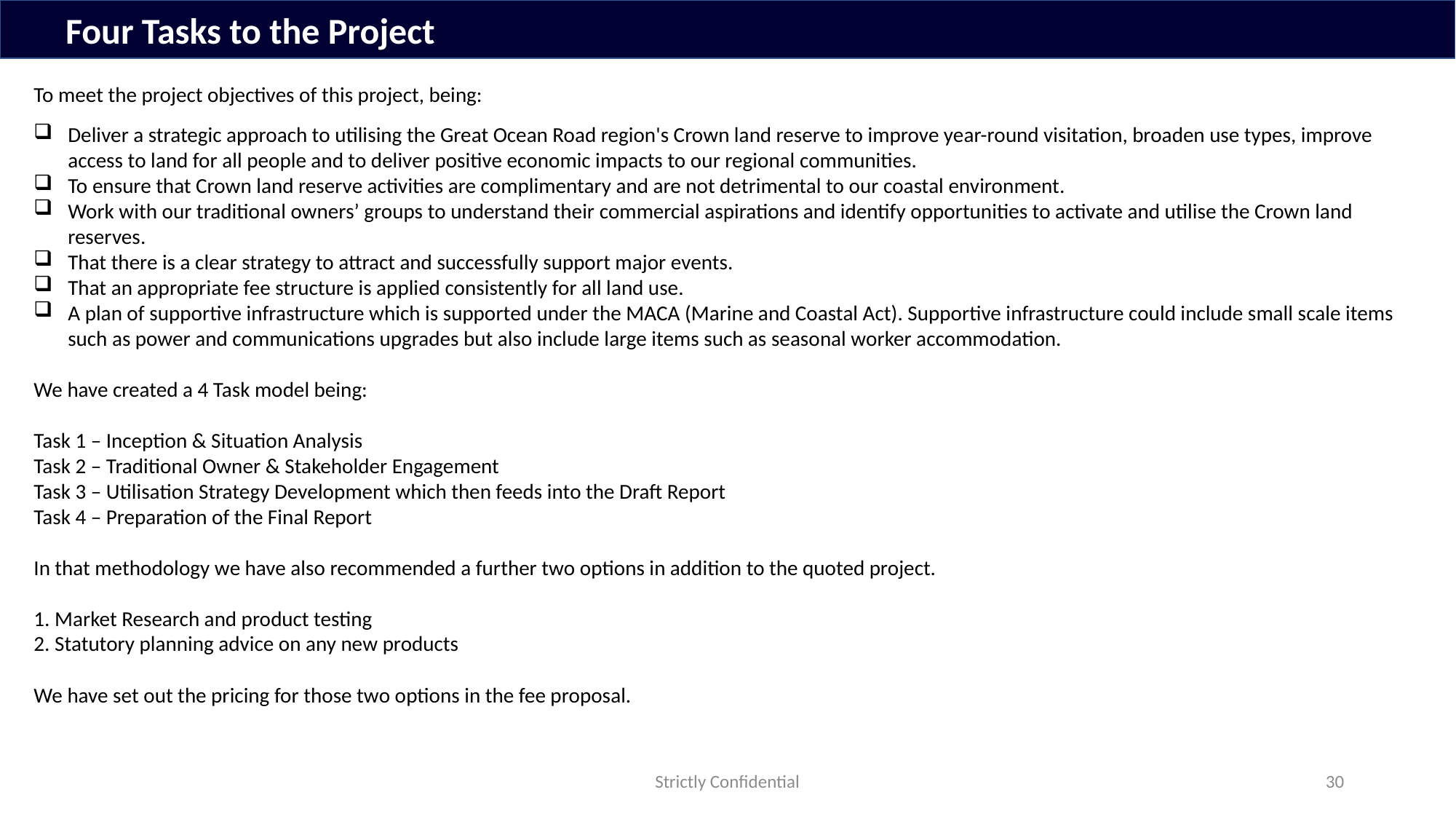

Four Tasks to the Project
To meet the project objectives of this project, being:

Deliver a strategic approach to utilising the Great Ocean Road region's Crown land reserve to improve year-round visitation, broaden use types, improve access to land for all people and to deliver positive economic impacts to our regional communities.
To ensure that Crown land reserve activities are complimentary and are not detrimental to our coastal environment.
Work with our traditional owners’ groups to understand their commercial aspirations and identify opportunities to activate and utilise the Crown land reserves.
That there is a clear strategy to attract and successfully support major events.
That an appropriate fee structure is applied consistently for all land use.
A plan of supportive infrastructure which is supported under the MACA (Marine and Coastal Act). Supportive infrastructure could include small scale items such as power and communications upgrades but also include large items such as seasonal worker accommodation.

We have created a 4 Task model being:

Task 1 – Inception & Situation Analysis
Task 2 – Traditional Owner & Stakeholder Engagement
Task 3 – Utilisation Strategy Development which then feeds into the Draft Report
Task 4 – Preparation of the Final Report

In that methodology we have also recommended a further two options in addition to the quoted project.

1. Market Research and product testing
2. Statutory planning advice on any new products

We have set out the pricing for those two options in the fee proposal.

Strictly Confidential
30